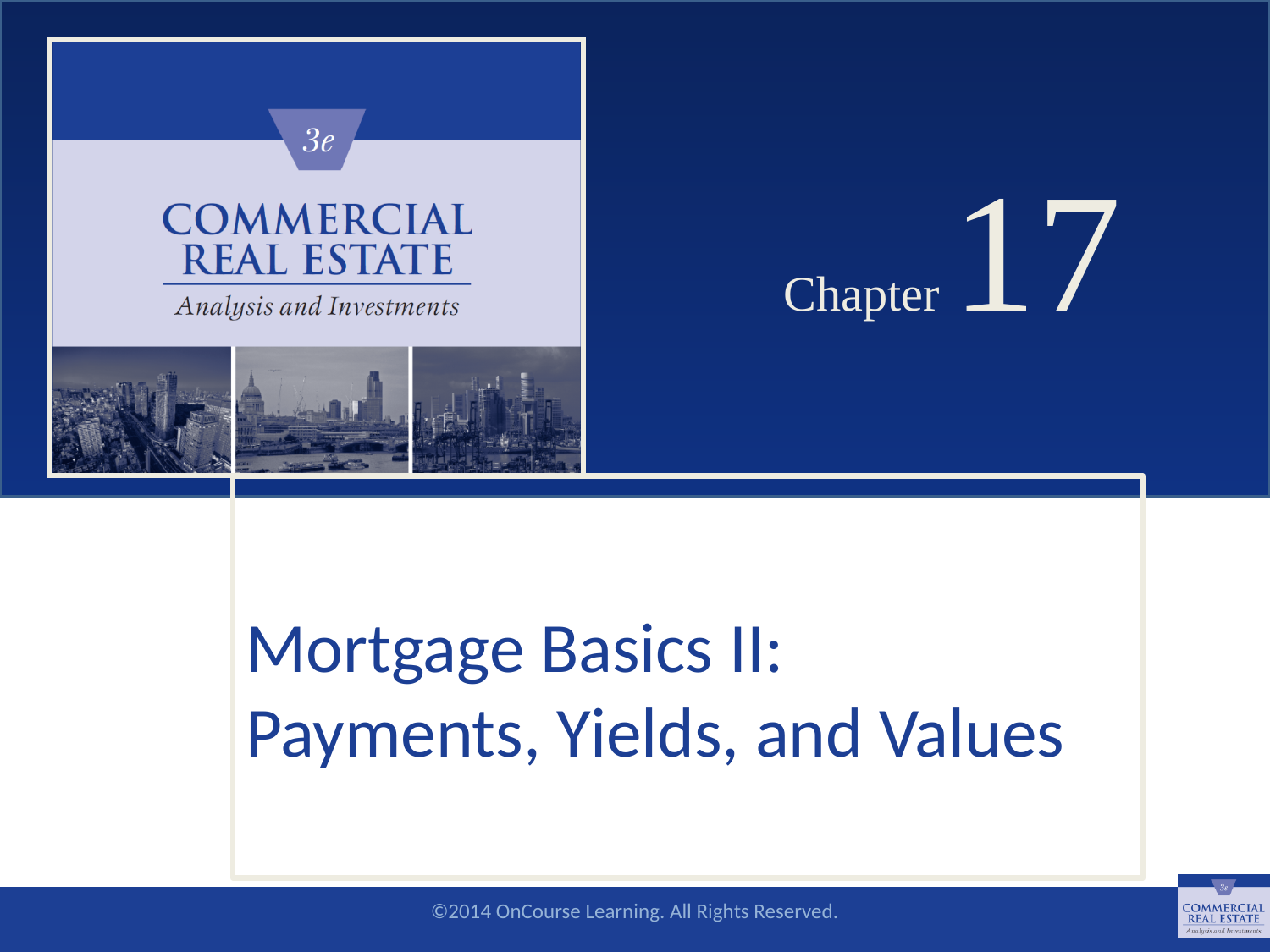

# Chapter 17
Mortgage Basics II:
Payments, Yields, and Values
SLIDE 1